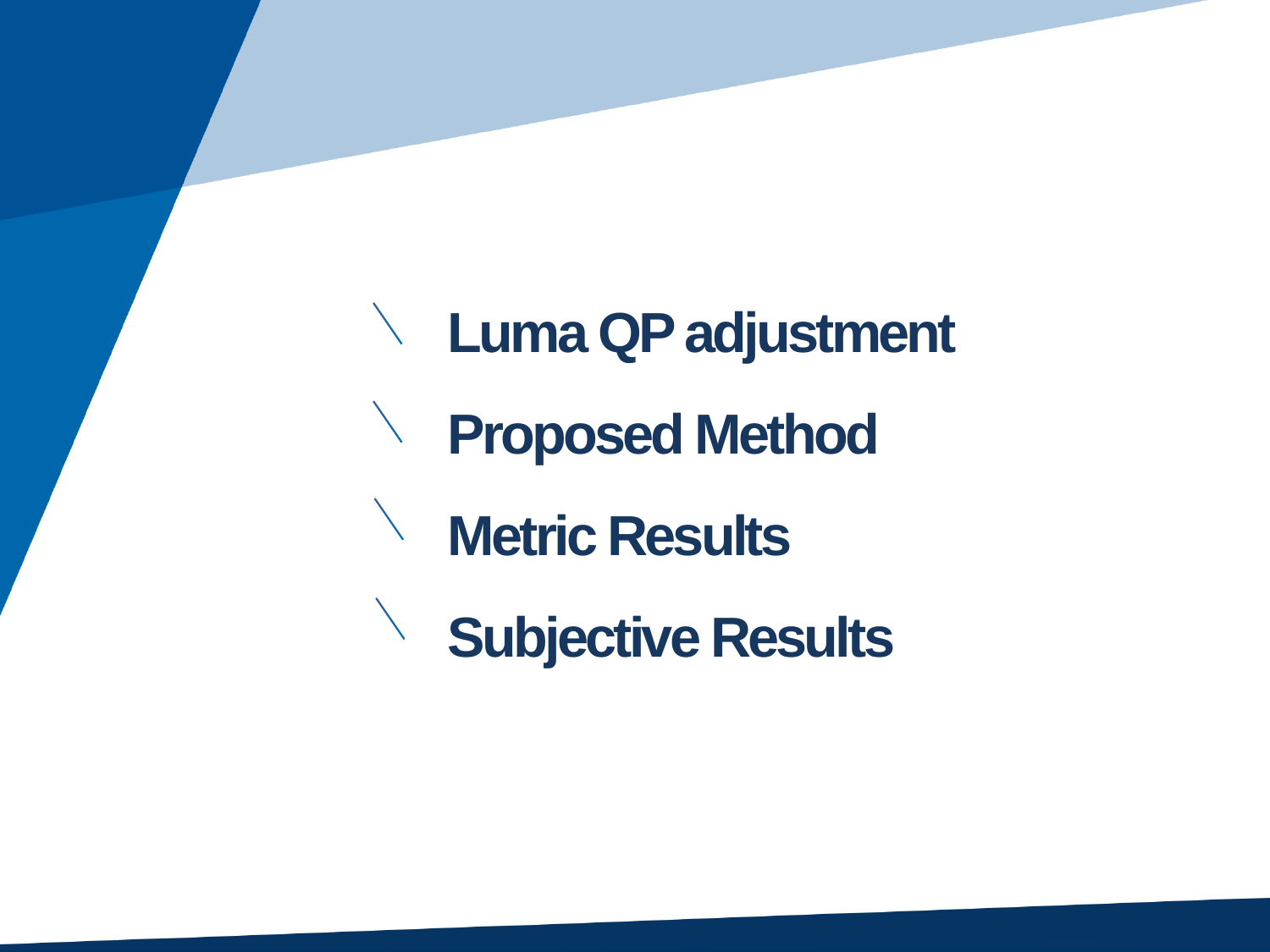

Contents
Luma QP adjustment
Proposed Method
Metric Results
Subjective Results